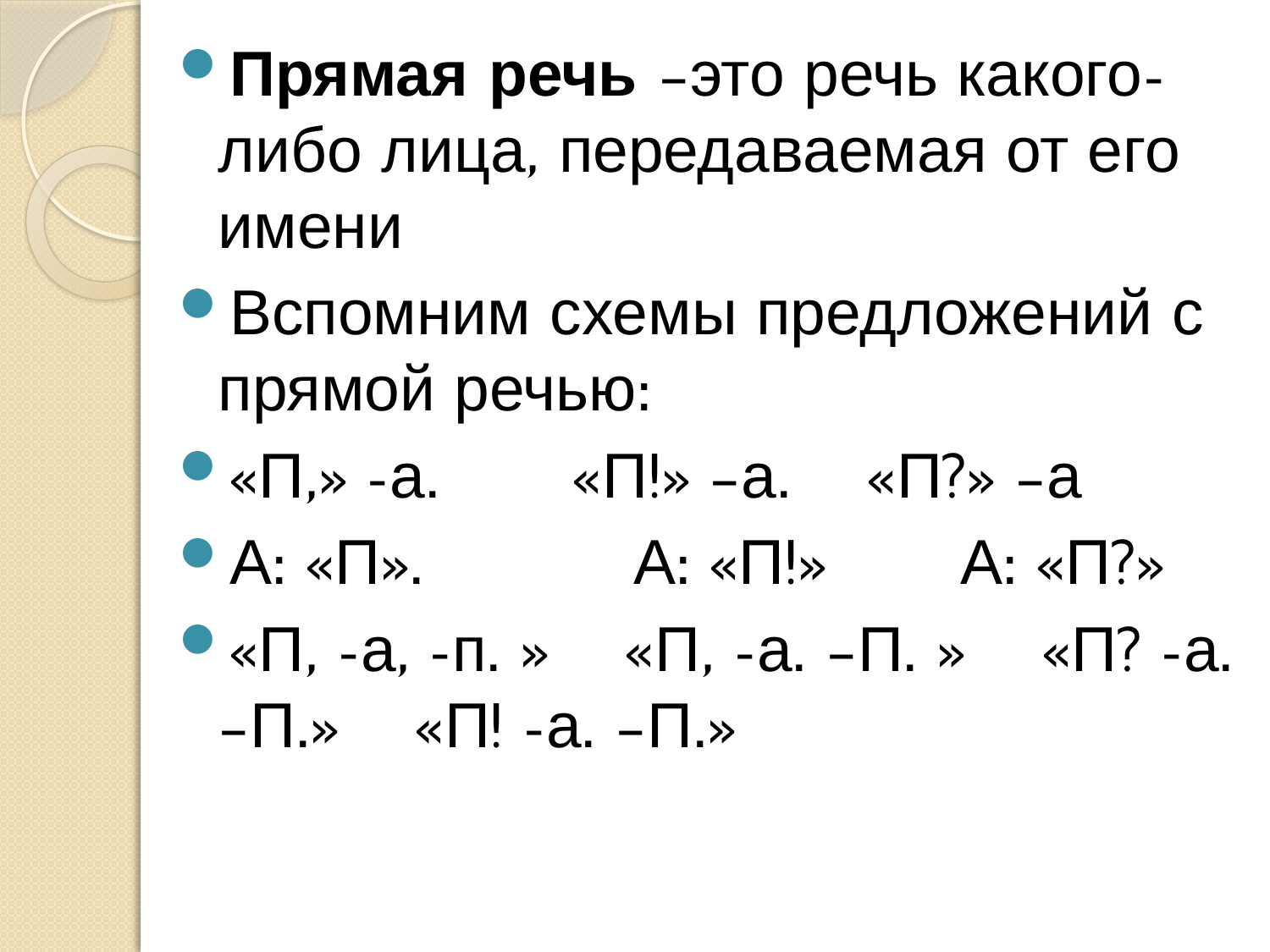

Прямая речь –это речь какого-либо лица, передаваемая от его имени
Вспомним схемы предложений с прямой речью:
«П,» -а.       «П!» –а.    «П?» –а
А: «П».           А: «П!»       А: «П?»
«П, -а, -п. »    «П, -а. –П. »    «П? -а. –П.»    «П! -а. –П.»